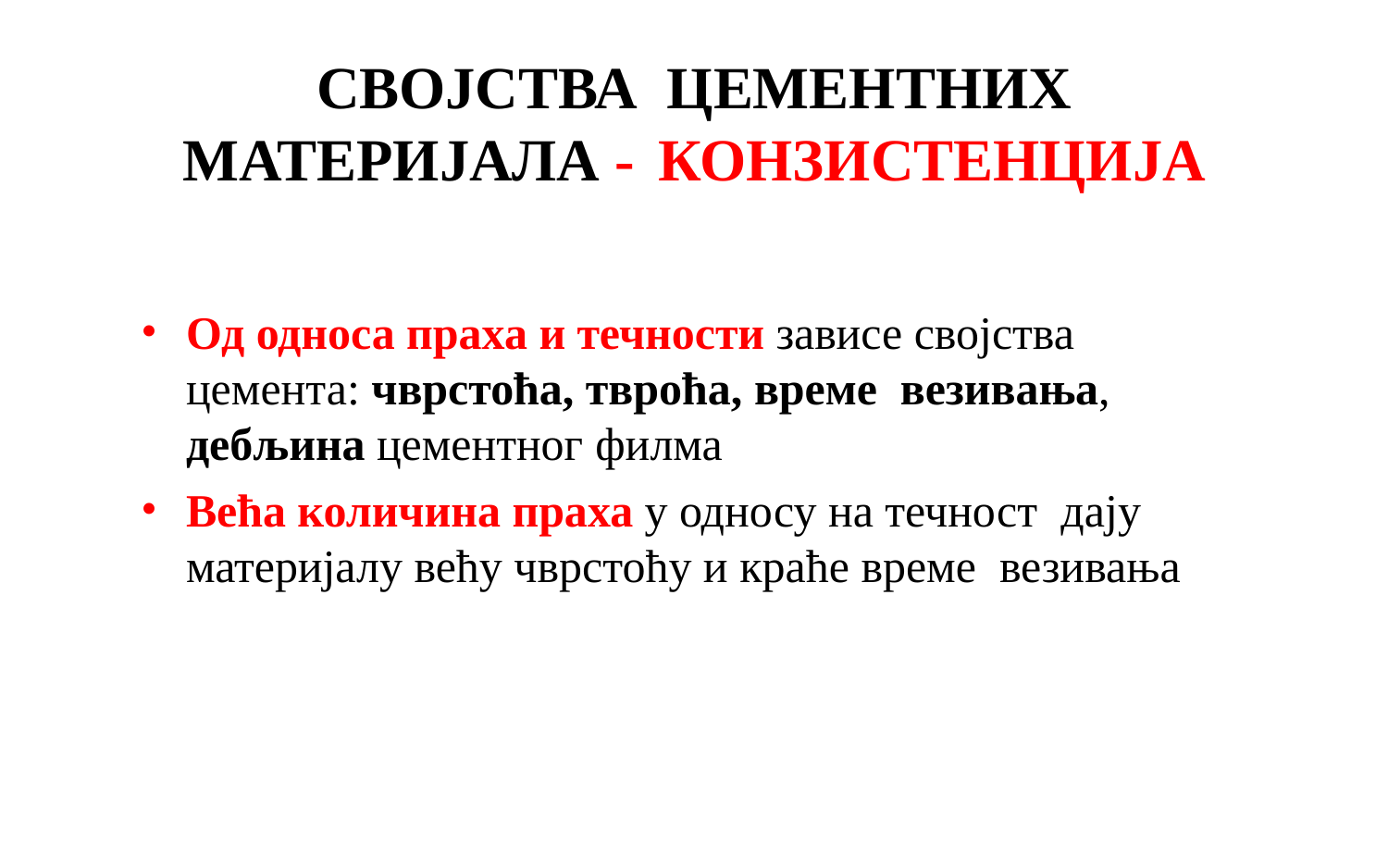

# СВОЈСТВА  ЦЕМЕНТНИХ
МАТЕРИЈАЛА -	КОНЗИСТЕНЦИЈА
Од односа праха и течности зависе својства  цемента: чврстоћа, твроћа, време  везивања, дебљина цементног филма
Већа количина праха у односу на течност  дају материјалу већу чврстоћу и краће време  везивања